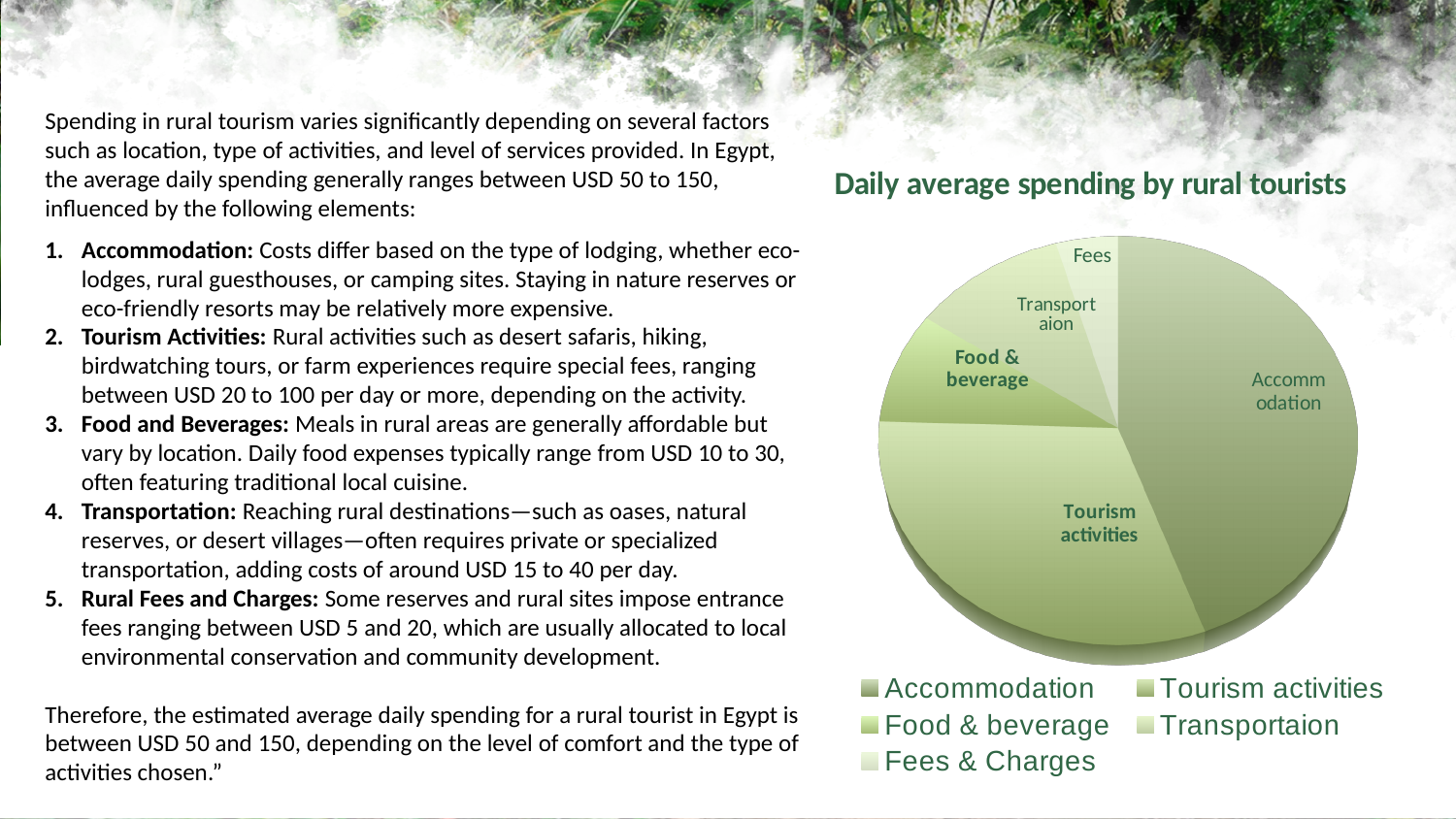

Spending in rural tourism varies significantly depending on several factors such as location, type of activities, and level of services provided. In Egypt, the average daily spending generally ranges between USD 50 to 150, influenced by the following elements:

Accommodation: Costs differ based on the type of lodging, whether eco-lodges, rural guesthouses, or camping sites. Staying in nature reserves or eco-friendly resorts may be relatively more expensive.
Tourism Activities: Rural activities such as desert safaris, hiking, birdwatching tours, or farm experiences require special fees, ranging between USD 20 to 100 per day or more, depending on the activity.
Food and Beverages: Meals in rural areas are generally affordable but vary by location. Daily food expenses typically range from USD 10 to 30, often featuring traditional local cuisine.
Transportation: Reaching rural destinations—such as oases, natural reserves, or desert villages—often requires private or specialized transportation, adding costs of around USD 15 to 40 per day.
Rural Fees and Charges: Some reserves and rural sites impose entrance fees ranging between USD 5 and 20, which are usually allocated to local environmental conservation and community development.

Therefore, the estimated average daily spending for a rural tourist in Egypt is between USD 50 and 150, depending on the level of comfort and the type of activities chosen.”

[unsupported chart]